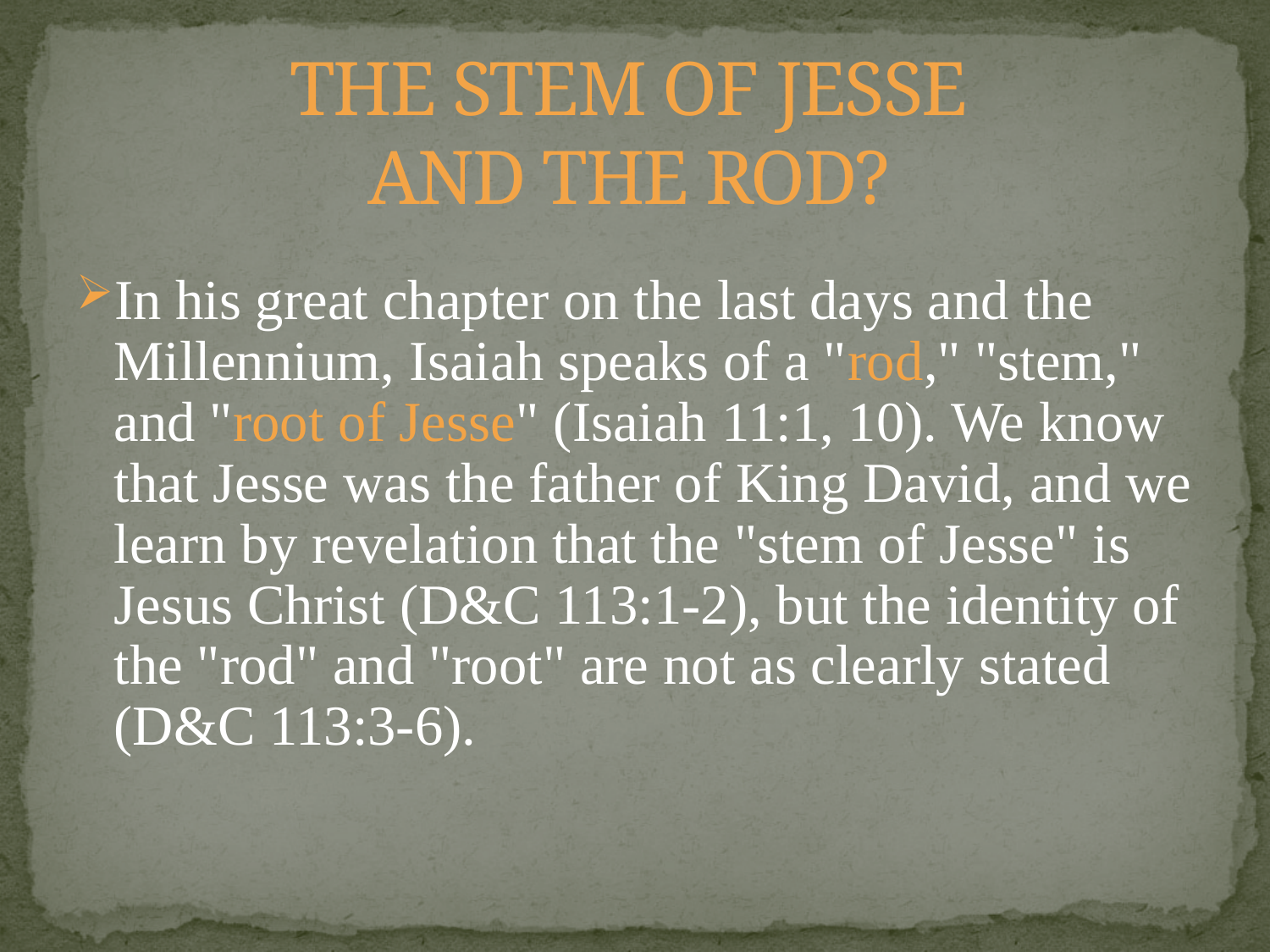

# THE STEM OF JESSE AND THE ROD?
In his great chapter on the last days and the Millennium, Isaiah speaks of a "rod," "stem," and "root of Jesse" (Isaiah 11:1, 10). We know that Jesse was the father of King David, and we learn by revelation that the "stem of Jesse" is Jesus Christ (D&C 113:1-2), but the identity of the "rod" and "root" are not as clearly stated (D&C 113:3-6).